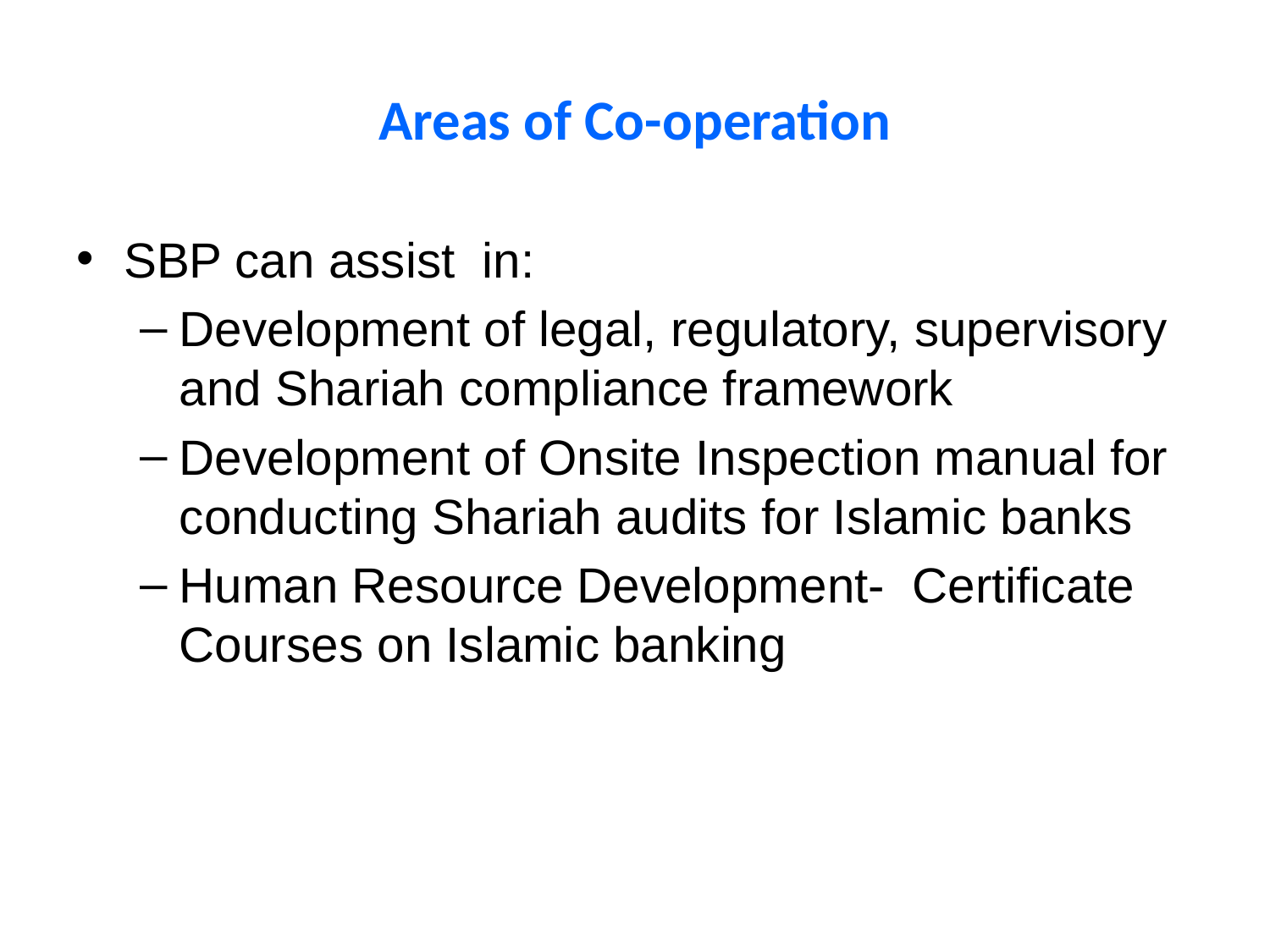

# Areas of Co-operation
SBP can assist  in:
Development of legal, regulatory, supervisory and Shariah compliance framework
Development of Onsite Inspection manual for conducting Shariah audits for Islamic banks
Human Resource Development-  Certificate Courses on Islamic banking